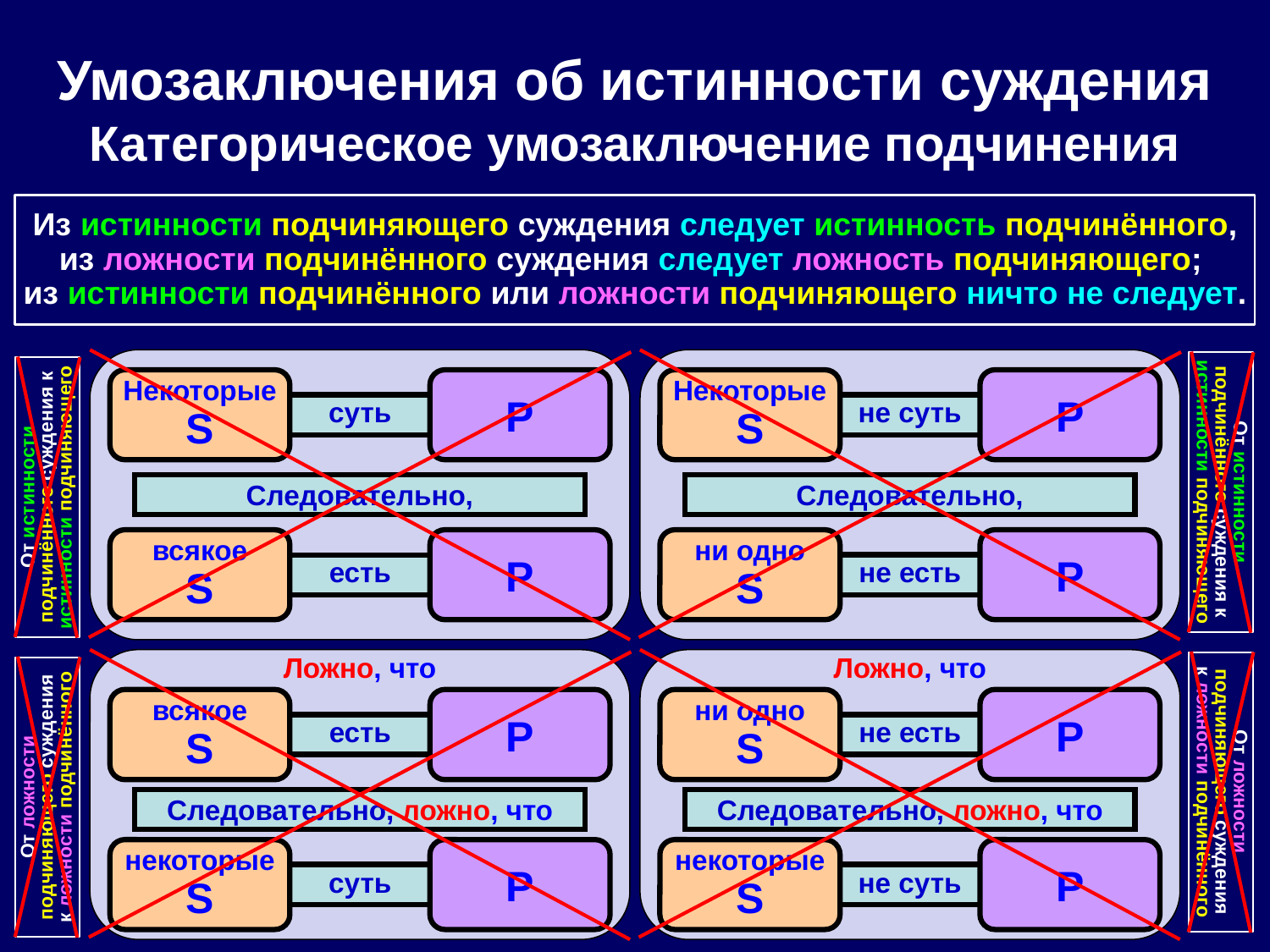

Умозаключения об истинности суждения Категорическое умозаключение подчинения
Из истинности подчиняющего суждения следует истинность подчинённого, из ложности подчинённого суждения следует ложность подчиняющего;
из истинности подчинённого или ложности подчиняющего ничто не следует.

Некоторые
S
P
Некоторые
S
P
суть
не суть
От истинности подчинённого суждения к истинности подчиняющего
От истинности подчинённого суждения к истинности подчиняющего
Следовательно,
Следовательно,
всякое
S
P
ни одно
S
P
не есть
есть
Ложно, что
Ложно, что
всякое
S
P
ни одно
S
P
есть
не есть
От ложности подчиняющего суждения к ложности подчинённого
От ложности подчиняющего суждения к ложности подчинённого
Следовательно, ложно, что
Следовательно, ложно, что
некоторые
S
P
некоторые
S
P
суть
не суть